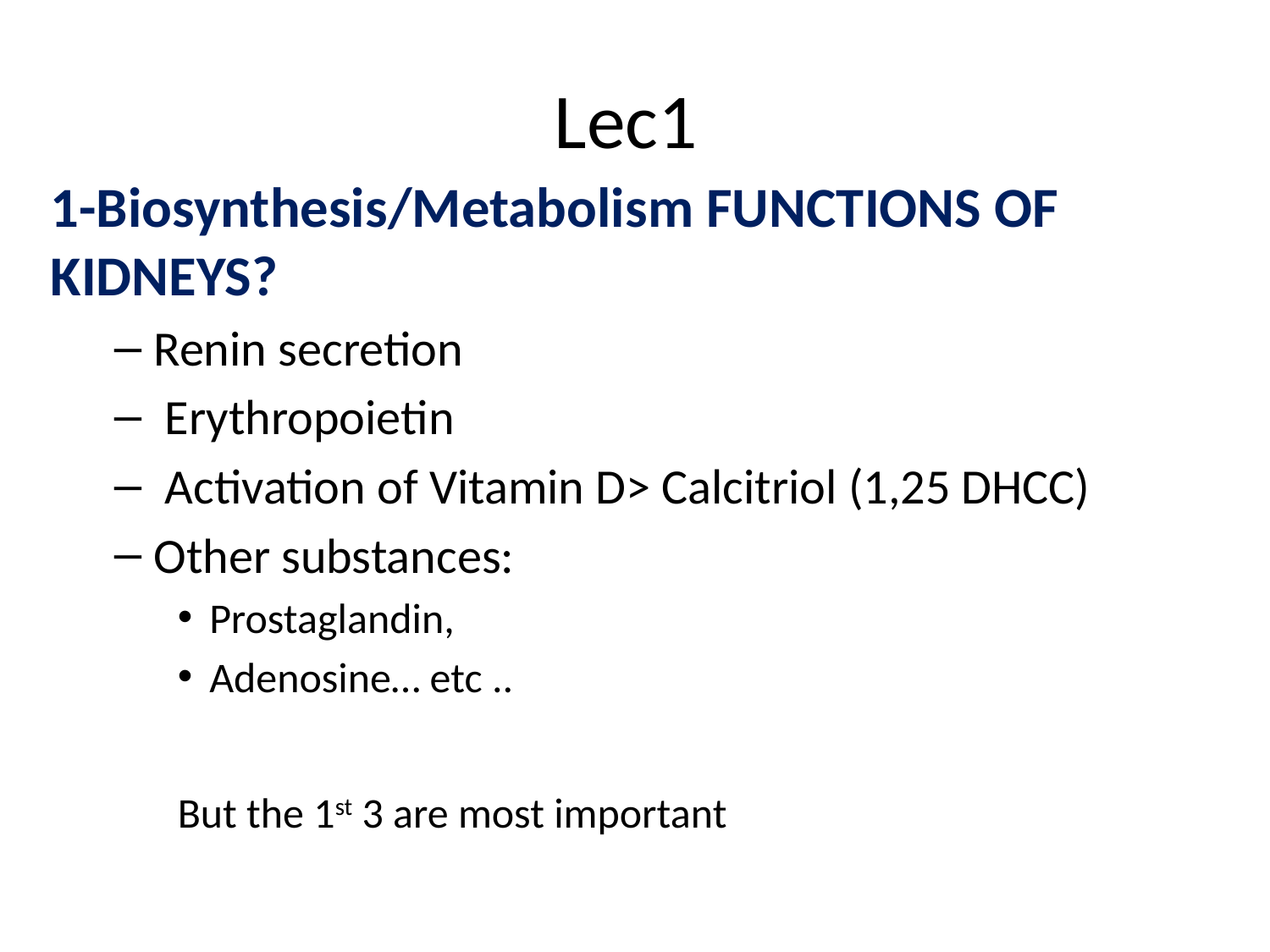

# Lec1
1-Biosynthesis/Metabolism FUNCTIONS OF KIDNEYS?
Renin secretion
 Erythropoietin
 Activation of Vitamin D> Calcitriol (1,25 DHCC)
Other substances:
Prostaglandin,
Adenosine… etc ..

But the 1st 3 are most important